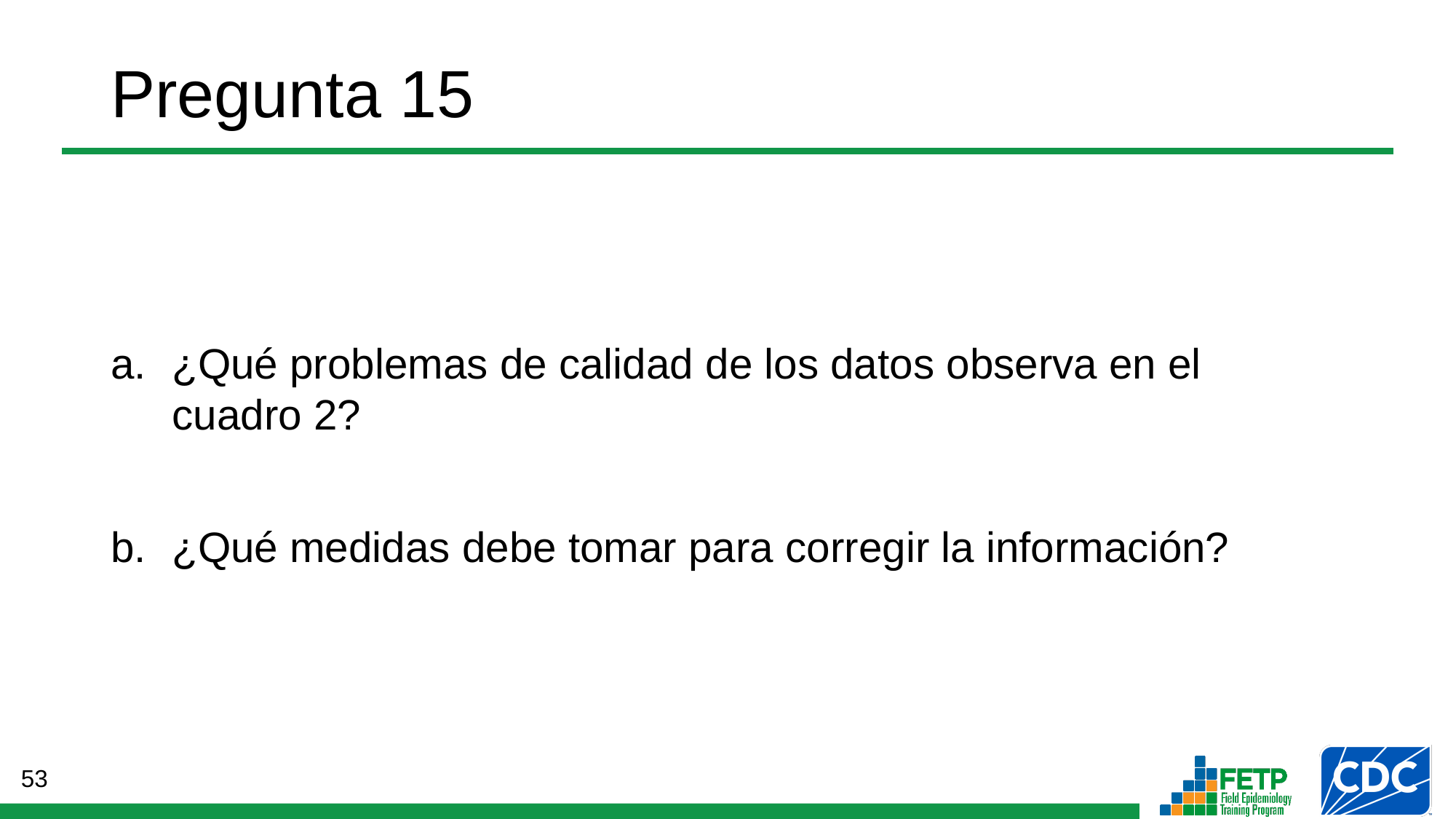

# Pregunta 15
¿Qué problemas de calidad de los datos observa en el cuadro 2?

¿Qué medidas debe tomar para corregir la información?